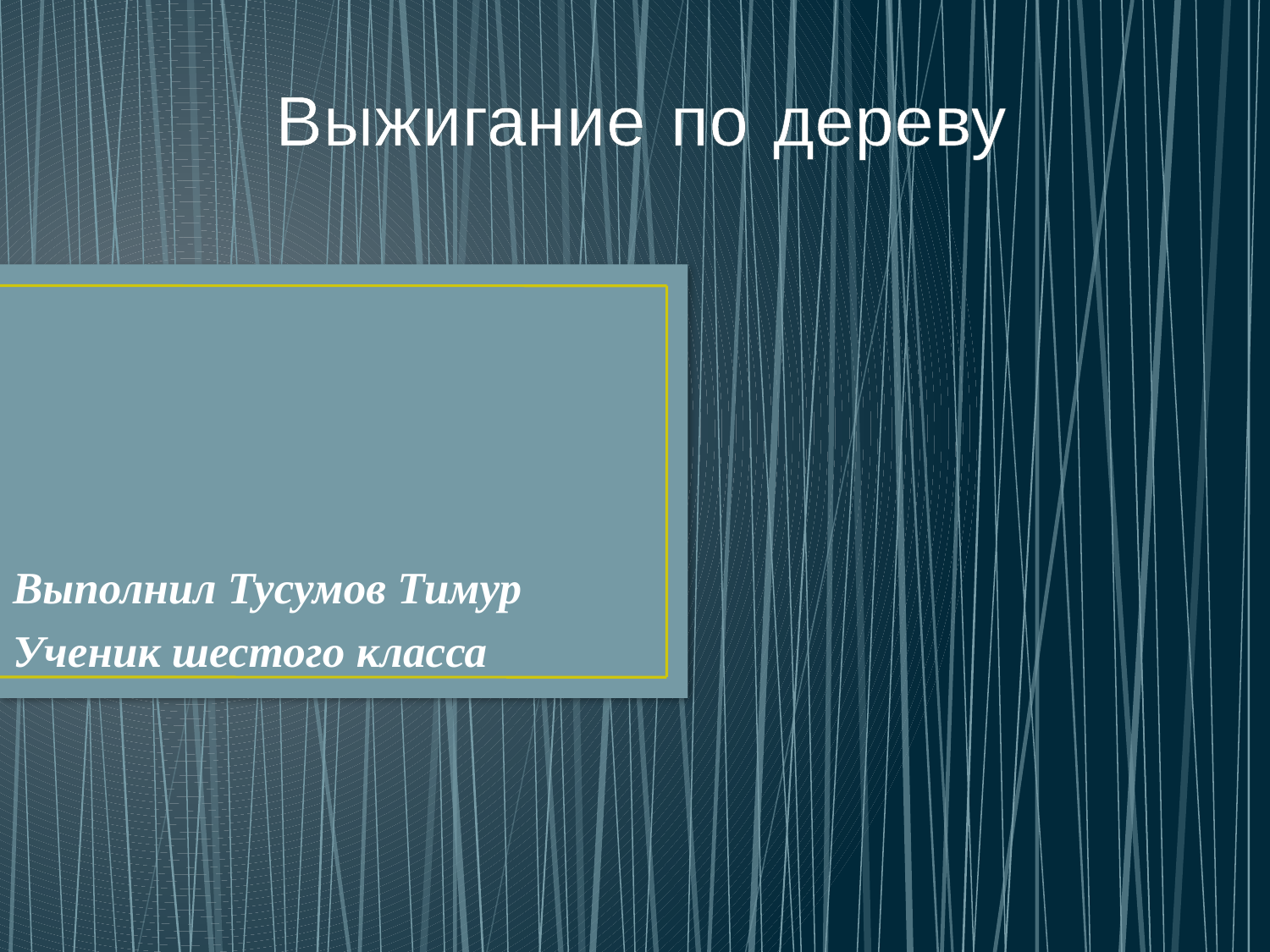

# Выжигание по дереву

Выполнил Тусумов Тимур
Ученик шестого класса